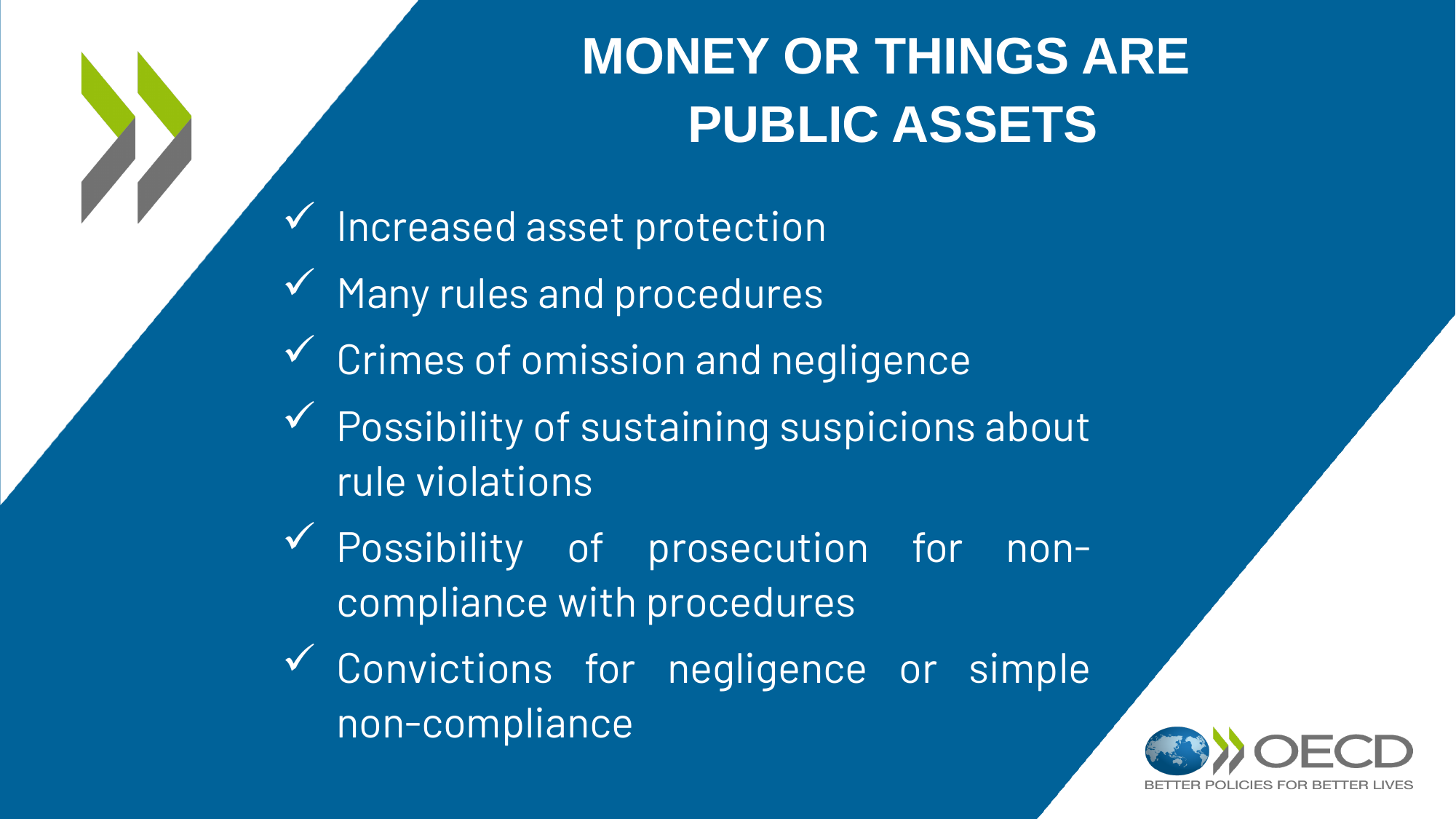

# Money or things are public assets
Increased asset protection
Many rules and procedures
Crimes of omission and negligence
Possibility of sustaining suspicions about rule violations
Possibility of prosecution for non-compliance with procedures
Convictions for negligence or simple non-compliance